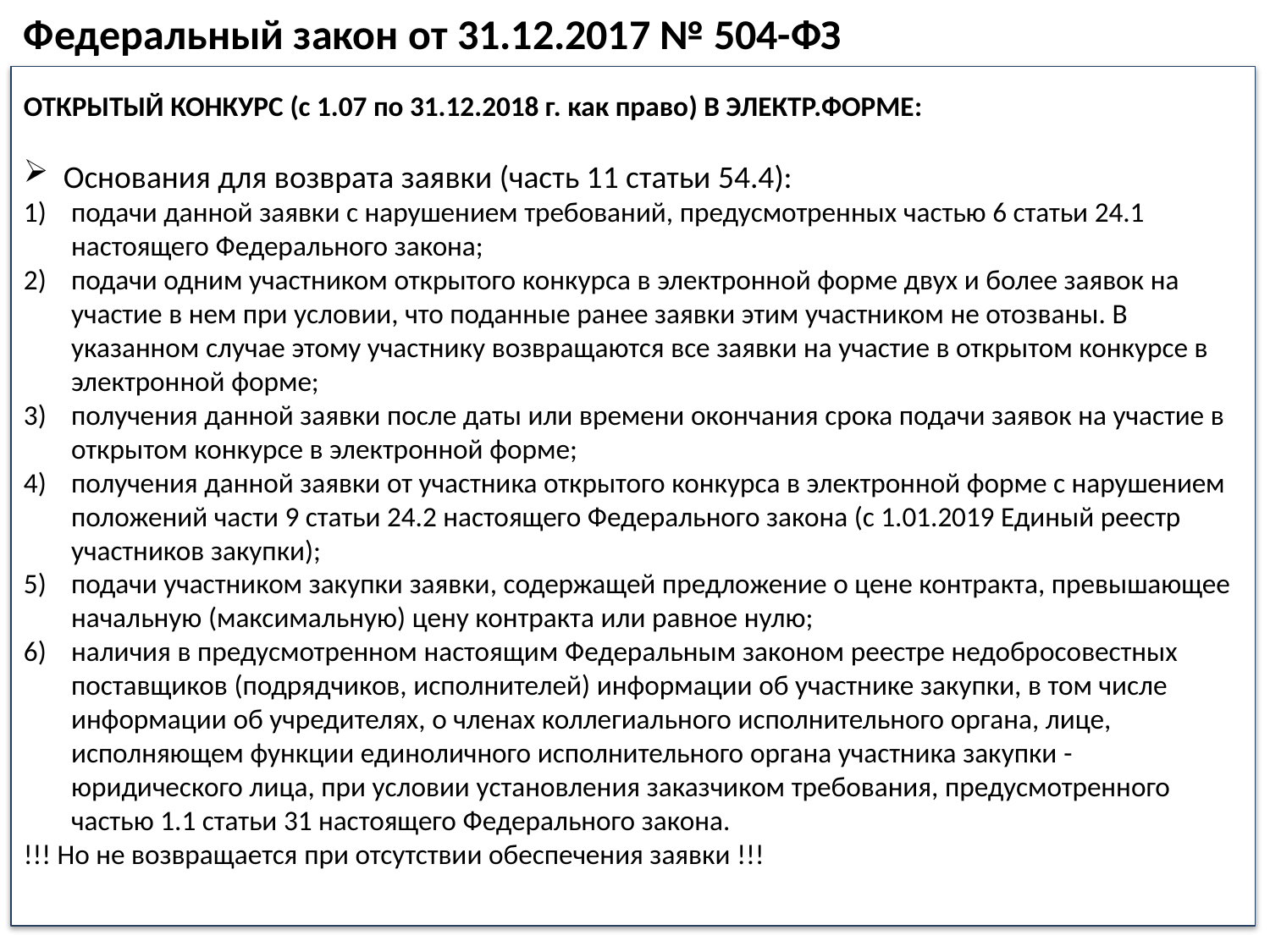

Федеральный закон от 31.12.2017 № 504-ФЗ
ОТКРЫТЫЙ КОНКУРС (c 1.07 по 31.12.2018 г. как право) В ЭЛЕКТР.ФОРМЕ:

Основания для возврата заявки (часть 11 статьи 54.4):
подачи данной заявки с нарушением требований, предусмотренных частью 6 статьи 24.1 настоящего Федерального закона;
подачи одним участником открытого конкурса в электронной форме двух и более заявок на участие в нем при условии, что поданные ранее заявки этим участником не отозваны. В указанном случае этому участнику возвращаются все заявки на участие в открытом конкурсе в электронной форме;
получения данной заявки после даты или времени окончания срока подачи заявок на участие в открытом конкурсе в электронной форме;
получения данной заявки от участника открытого конкурса в электронной форме с нарушением положений части 9 статьи 24.2 настоящего Федерального закона (с 1.01.2019 Единый реестр участников закупки);
подачи участником закупки заявки, содержащей предложение о цене контракта, превышающее начальную (максимальную) цену контракта или равное нулю;
наличия в предусмотренном настоящим Федеральным законом реестре недобросовестных поставщиков (подрядчиков, исполнителей) информации об участнике закупки, в том числе информации об учредителях, о членах коллегиального исполнительного органа, лице, исполняющем функции единоличного исполнительного органа участника закупки - юридического лица, при условии установления заказчиком требования, предусмотренного частью 1.1 статьи 31 настоящего Федерального закона.
!!! Но не возвращается при отсутствии обеспечения заявки !!!

68